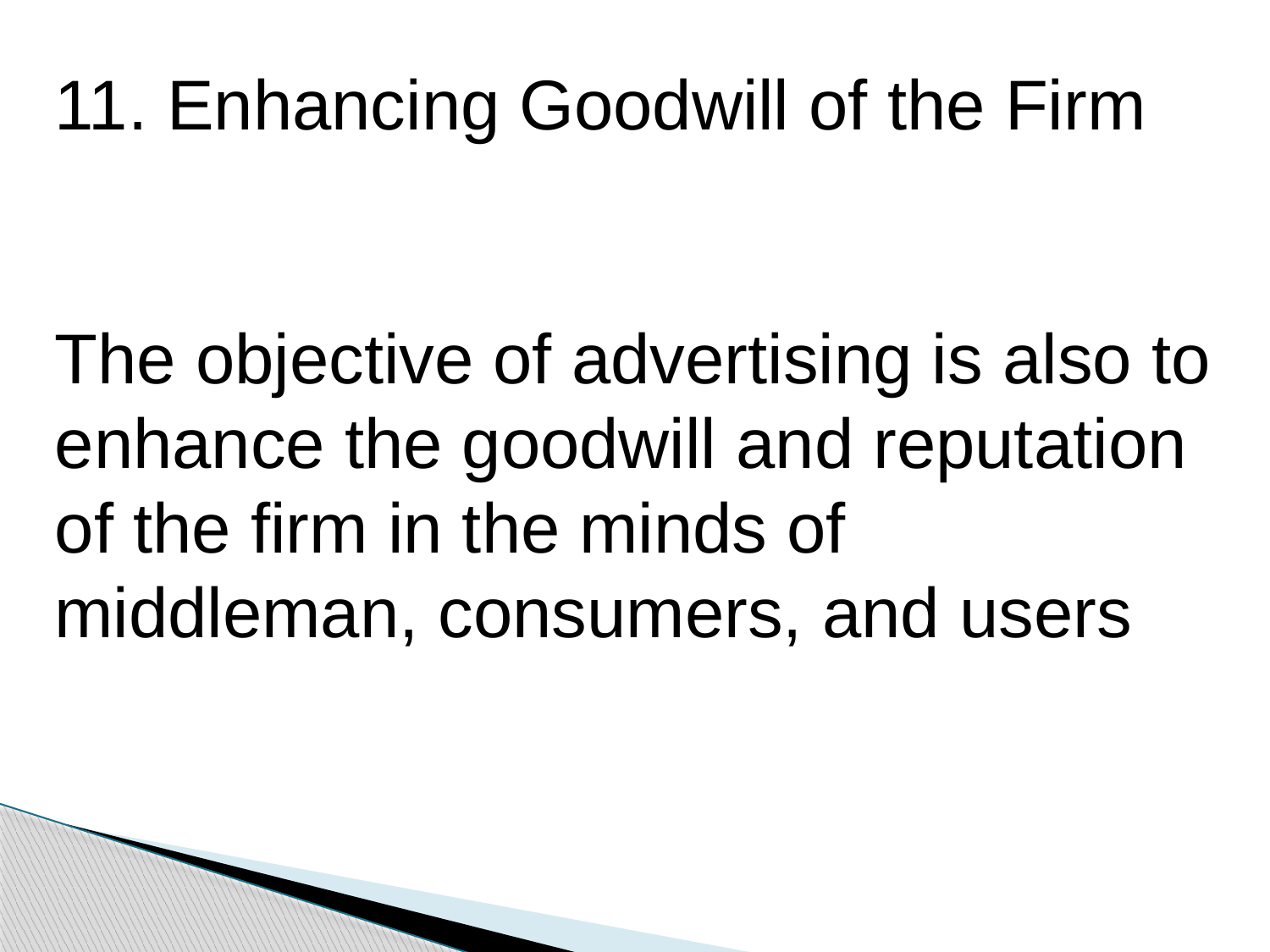

11. Enhancing Goodwill of the Firm

The objective of advertising is also to enhance the goodwill and reputation of the firm in the minds of middleman, consumers, and users